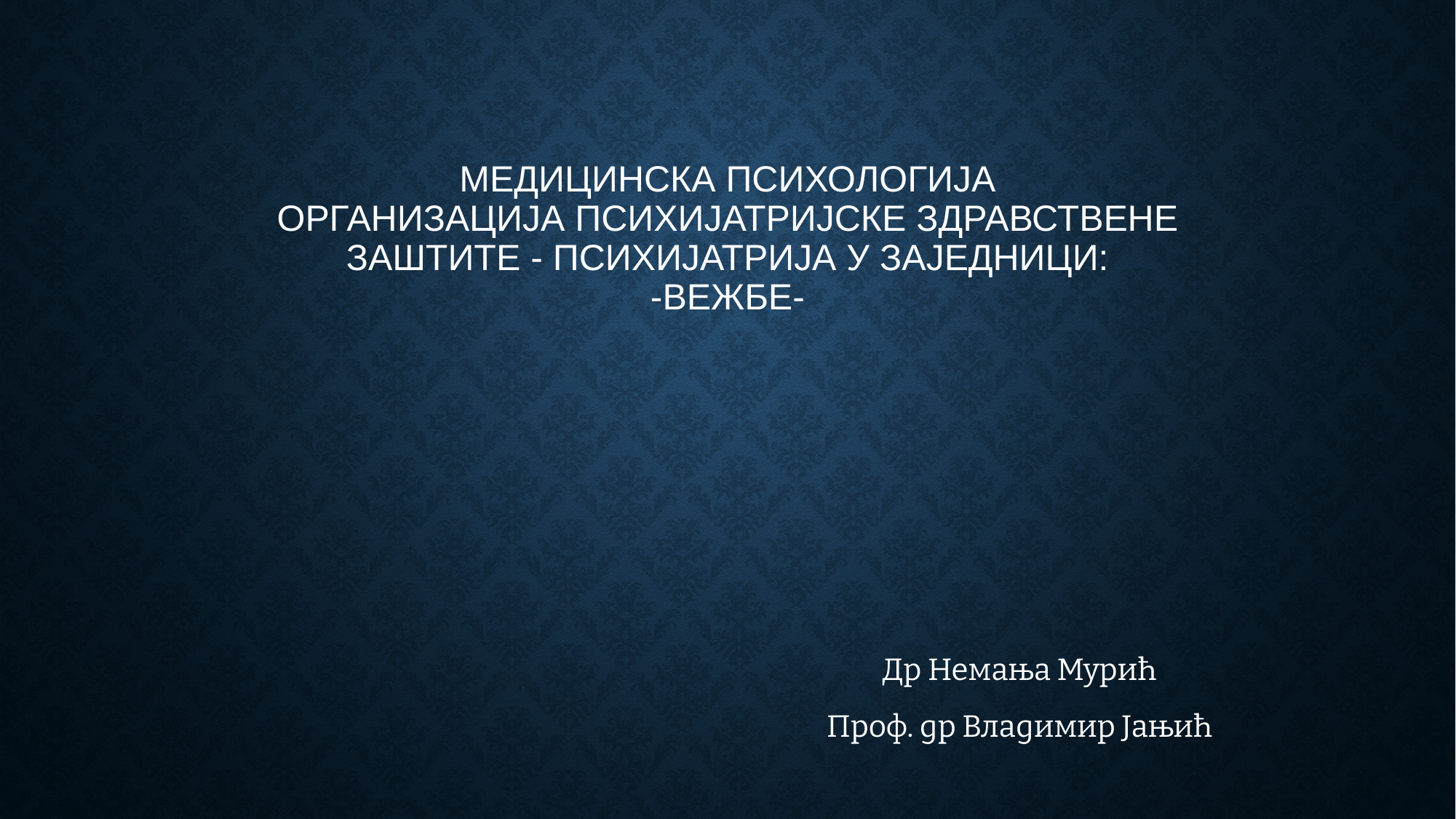

# Медицинска психологија Организација психијатријске здравствене заштите - Психијатрија у заједници: -вежбе-
Др Немања Мурић
Проф. др Владимир Јањић